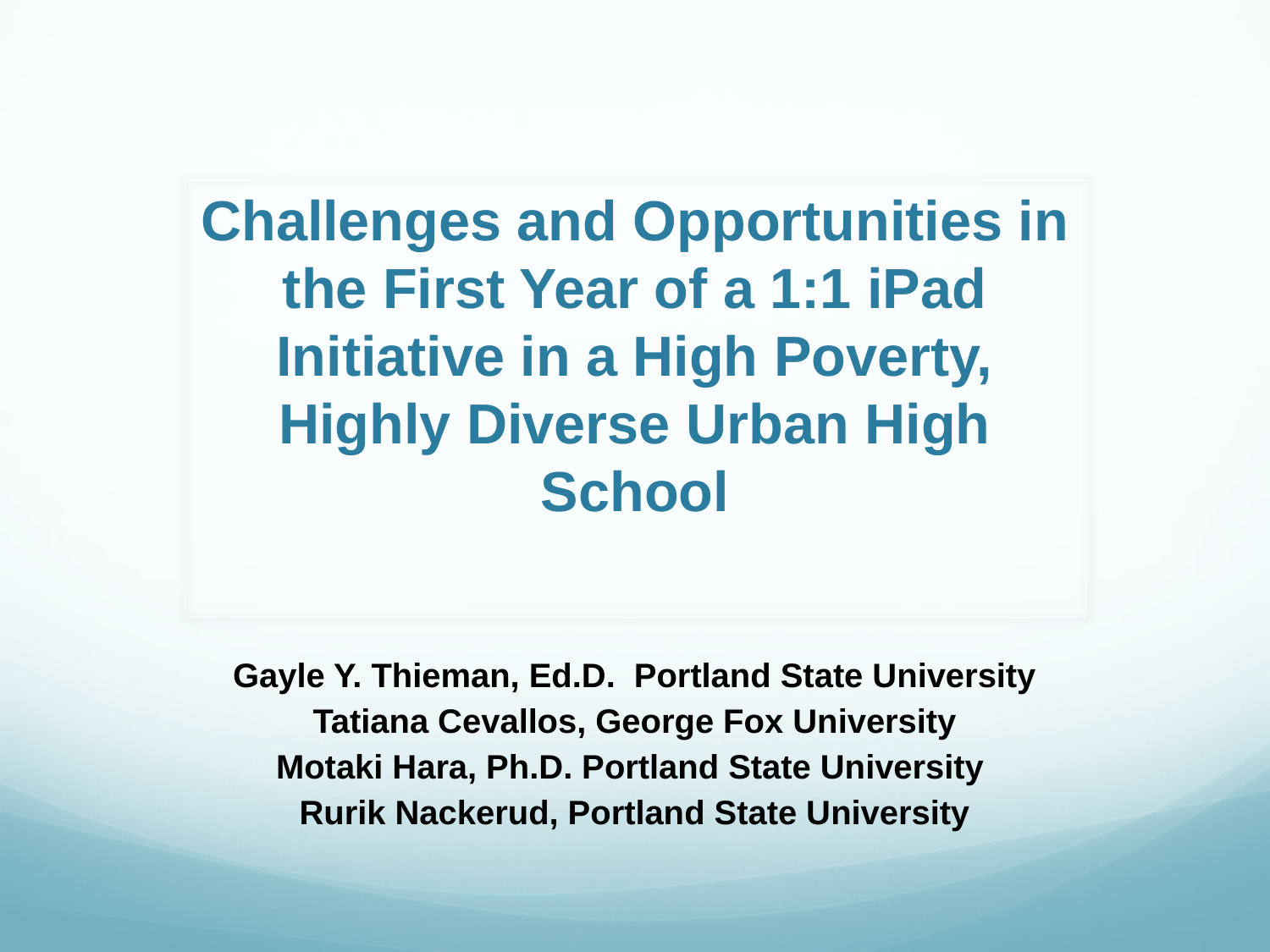

# Challenges and Opportunities in the First Year of a 1:1 iPad Initiative in a High Poverty, Highly Diverse Urban High School
Gayle Y. Thieman, Ed.D.  Portland State University
Tatiana Cevallos, George Fox University
Motaki Hara, Ph.D. Portland State University
Rurik Nackerud, Portland State University